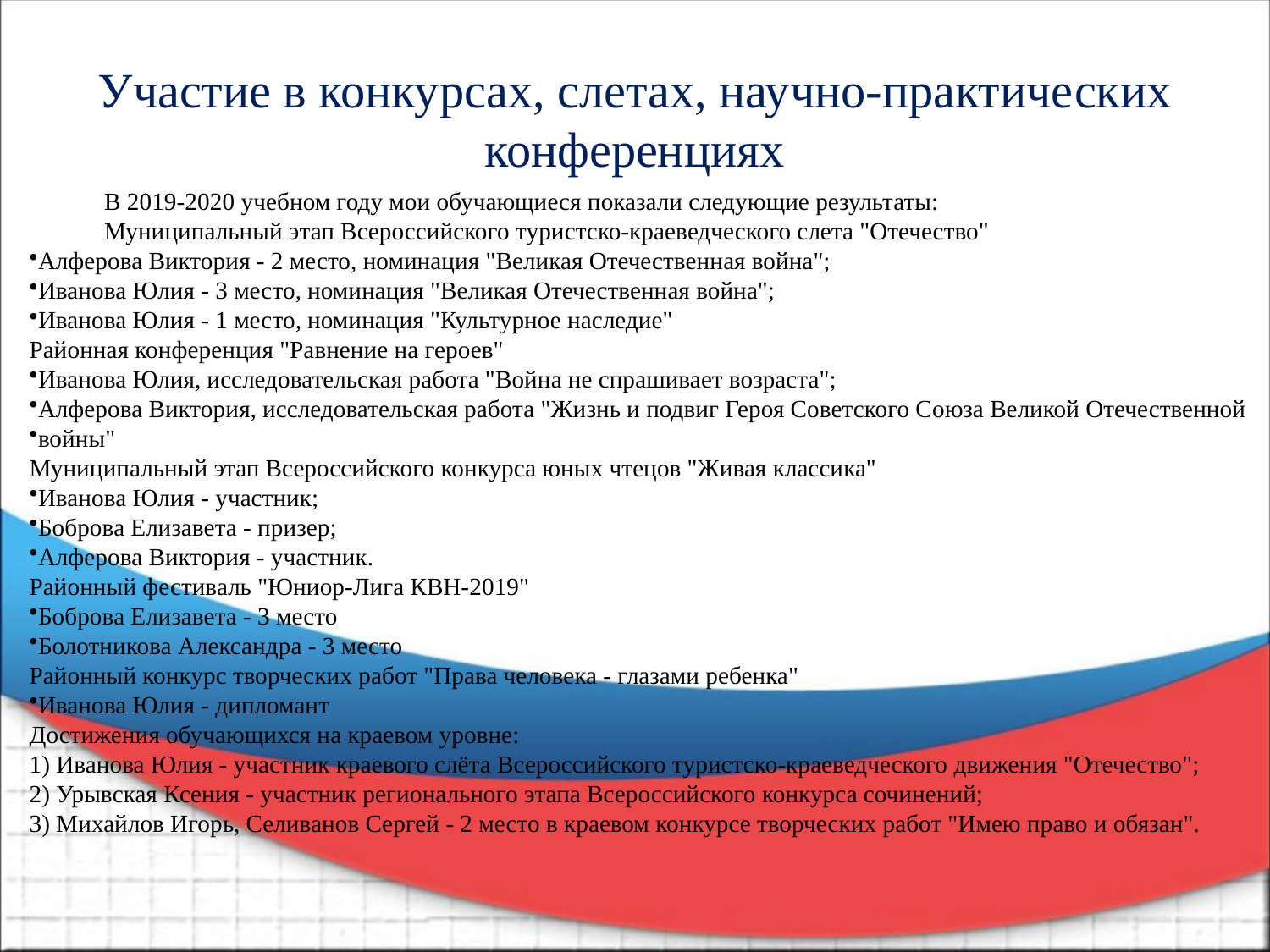

# Участие в конкурсах, слетах, научно-практических конференциях
В 2019-2020 учебном году мои обучающиеся показали следующие результаты:
Муниципальный этап Всероссийского туристско-краеведческого слета "Отечество"
Алферова Виктория - 2 место, номинация "Великая Отечественная война";
Иванова Юлия - 3 место, номинация "Великая Отечественная война";
Иванова Юлия - 1 место, номинация "Культурное наследие"
Районная конференция "Равнение на героев"
Иванова Юлия, исследовательская работа "Война не спрашивает возраста";
Алферова Виктория, исследовательская работа "Жизнь и подвиг Героя Советского Союза Великой Отечественной
войны"
Муниципальный этап Всероссийского конкурса юных чтецов "Живая классика"
Иванова Юлия - участник;
Боброва Елизавета - призер;
Алферова Виктория - участник.
Районный фестиваль "Юниор-Лига КВН-2019"
Боброва Елизавета - 3 место
Болотникова Александра - 3 место
Районный конкурс творческих работ "Права человека - глазами ребенка"
Иванова Юлия - дипломант
Достижения обучающихся на краевом уровне:
1) Иванова Юлия - участник краевого слёта Всероссийского туристско-краеведческого движения "Отечество";
2) Урывская Ксения - участник регионального этапа Всероссийского конкурса сочинений;
3) Михайлов Игорь, Селиванов Сергей - 2 место в краевом конкурсе творческих работ "Имею право и обязан".